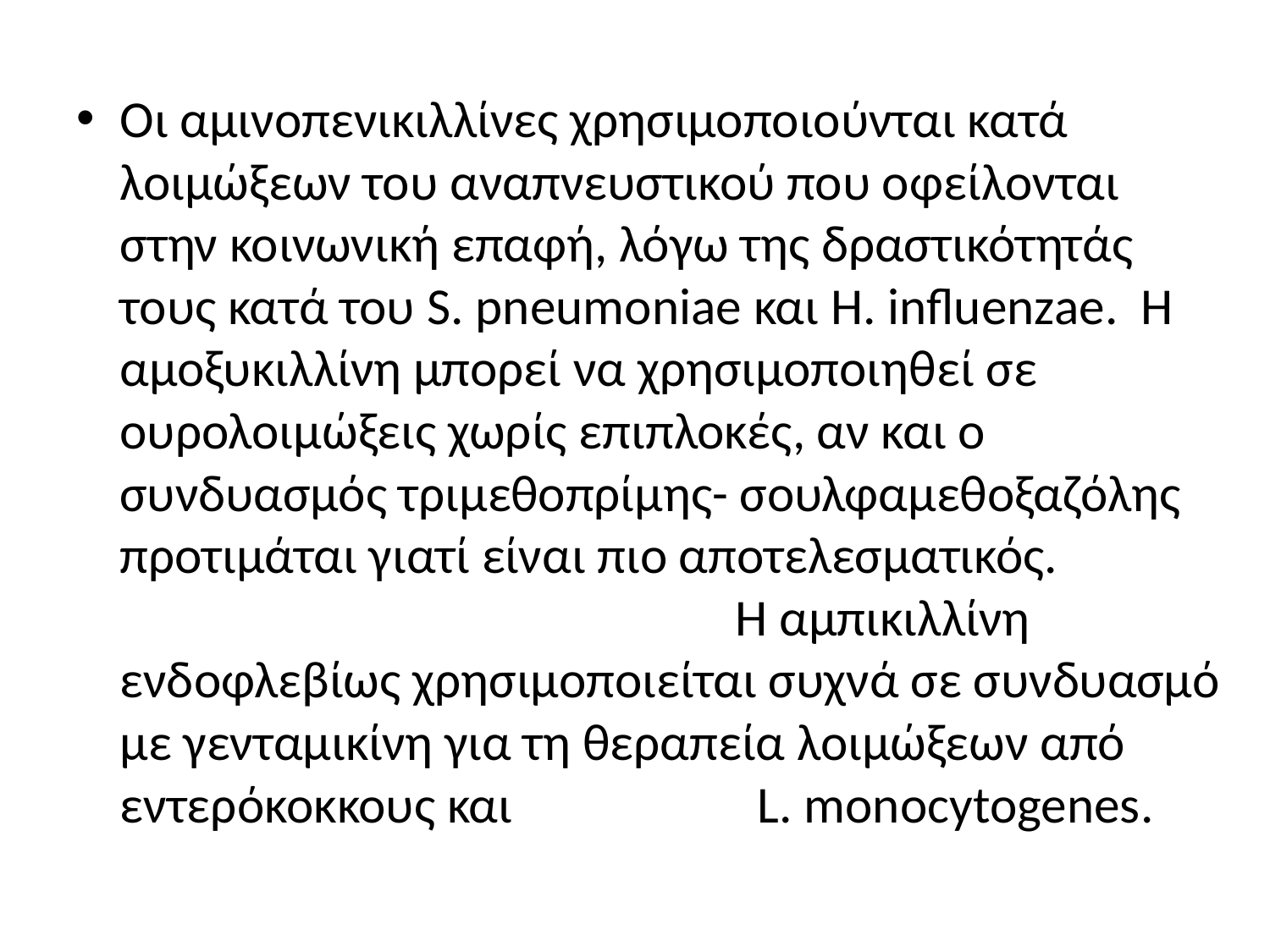

Οι αμινοπενικιλλίνες χρησιμοποιούνται κατά λοιμώξεων του α­ναπνευστικού που οφείλονται στην κοινωνική επαφή, λόγω της δραστικότητάς τους κατά του S. pneumoniae και Η. influenzae.  Η αμοξυκιλλίνη μπορεί να χρησιμοποιηθεί σε ουρολοιμώξεις χωρίς επιπλοκές, αν και ο συνδυασμός τριμεθοπρίμης- σουλφαμεθοξαζόλης  προτιμάται γιατί είναι πιο αποτελεσματικός.                                                                    Η αμπικιλλίνη ενδοφλεβίως χρησιμοποιείται συχνά σε συνδυασμό με γενταμικίνη για τη θεραπεία λοιμώξεων από εντερόκοκκους και                     L. mono­cytogenes.